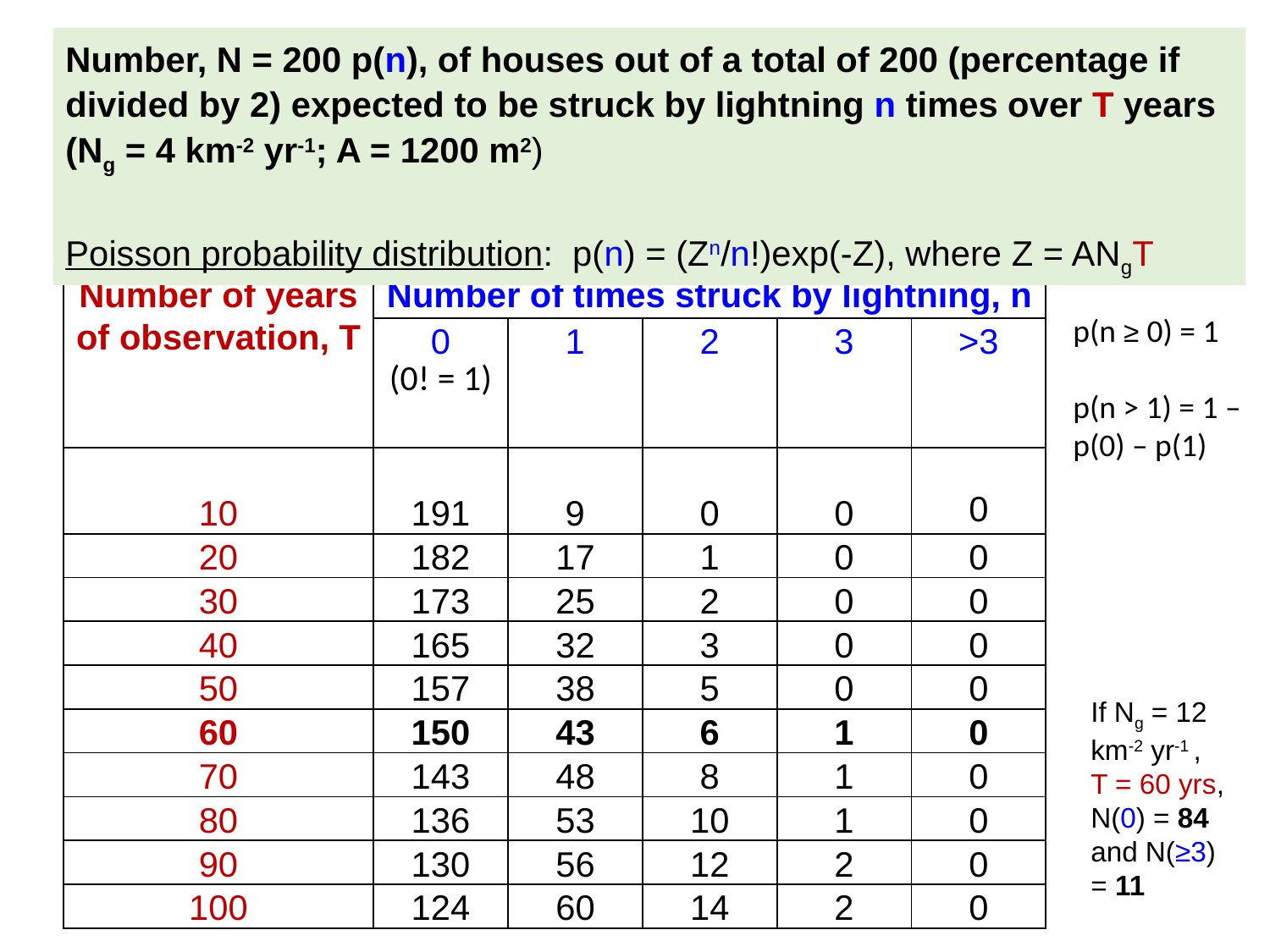

Number, N = 200 p(n), of houses out of a total of 200 (percentage if divided by 2) expected to be struck by lightning n times over T years (Ng = 4 km-2 yr-1; A = 1200 m2)

Poisson probability distribution:  p(n) = (Zn/n!)exp(-Z), where Z = ANgT
| Number of years of observation, T | Number of times struck by lightning, n |  |  |  |  |
| --- | --- | --- | --- | --- | --- |
|  | 0 (0! = 1) | 1 | 2 | 3 | >3 |
| 10 | 191 | 9 | 0 | 0 | 0 |
| 20 | 182 | 17 | 1 | 0 | 0 |
| 30 | 173 | 25 | 2 | 0 | 0 |
| 40 | 165 | 32 | 3 | 0 | 0 |
| 50 | 157 | 38 | 5 | 0 | 0 |
| 60 | 150 | 43 | 6 | 1 | 0 |
| 70 | 143 | 48 | 8 | 1 | 0 |
| 80 | 136 | 53 | 10 | 1 | 0 |
| 90 | 130 | 56 | 12 | 2 | 0 |
| 100 | 124 | 60 | 14 | 2 | 0 |
p(n ≥ 0) = 1

p(n > 1) = 1 – p(0) – p(1)
If Ng = 12 km-2 yr-1 ,
T = 60 yrs, N(0) = 84 and N(≥3) = 11